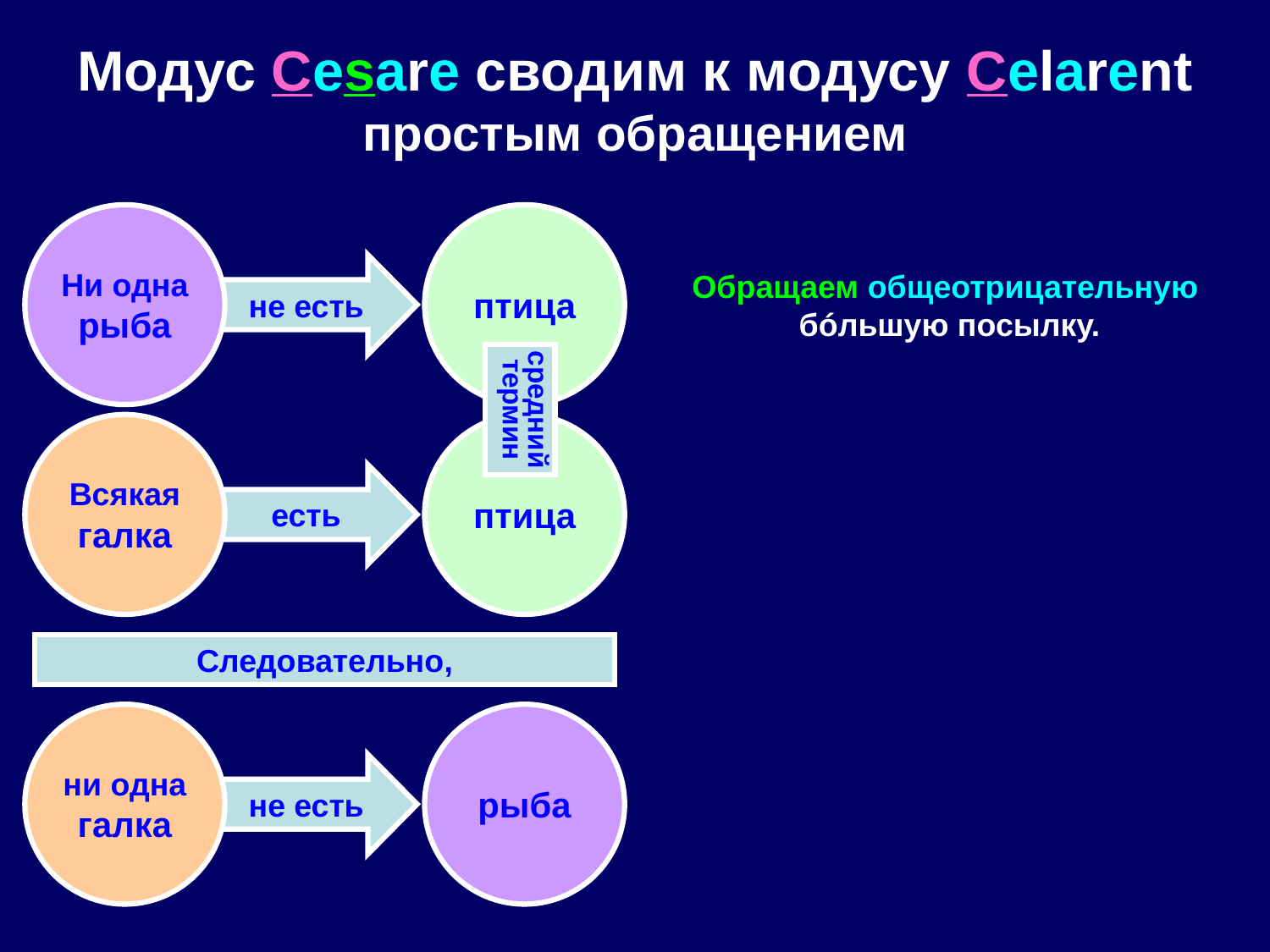

# Модус Cesare сводим к модусу Celarent простым обращением
Ни одна
рыба
птица
Обращаем общеотрицательную
бóльшую посылку.
не есть
средний
термин
Всякая
галка
птица
есть
Следовательно,
ни одна
галка
рыба
не есть